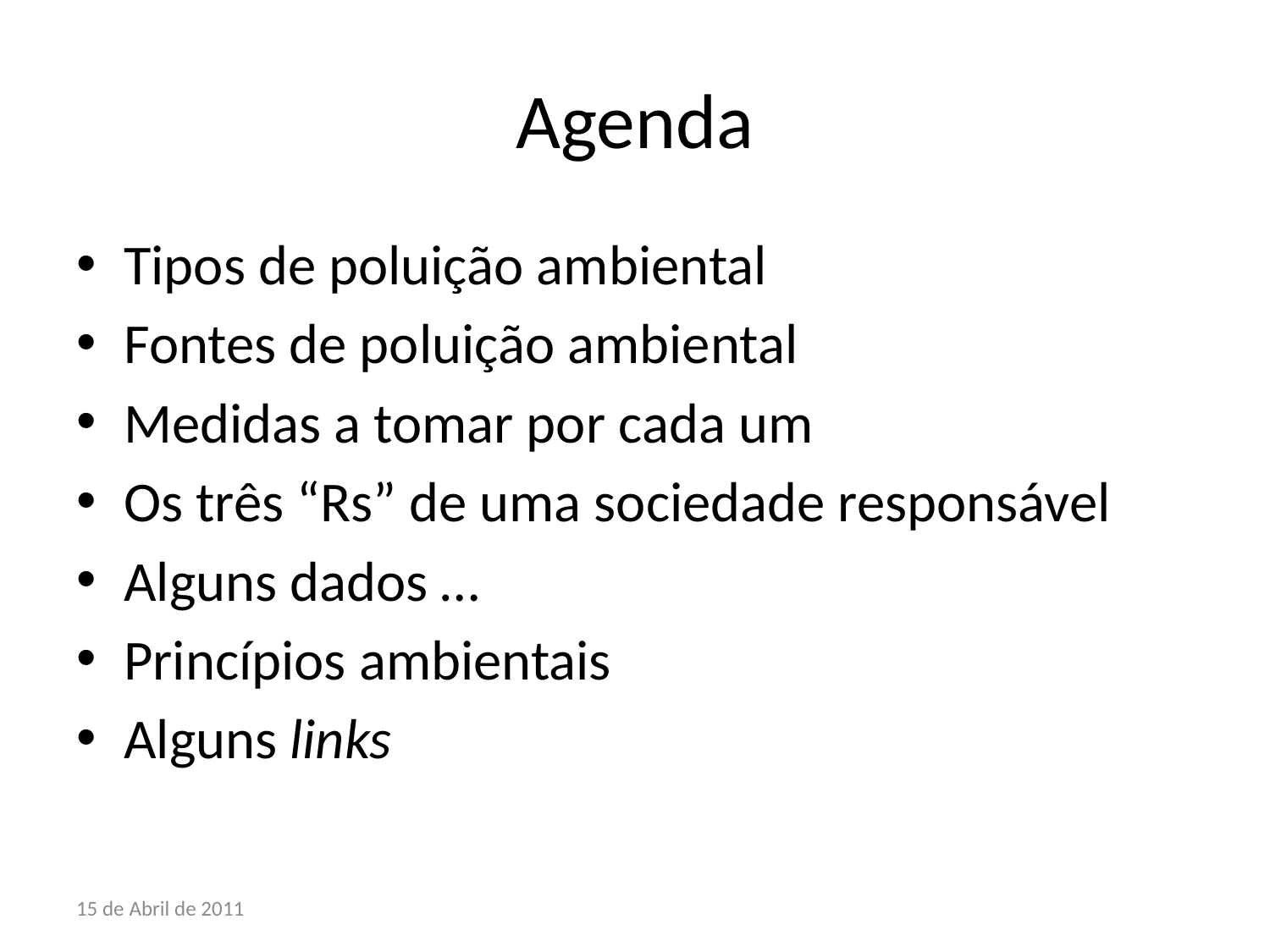

# Agenda
Tipos de poluição ambiental
Fontes de poluição ambiental
Medidas a tomar por cada um
Os três “Rs” de uma sociedade responsável
Alguns dados …
Princípios ambientais
Alguns links

15 de Abril de 2011
Proteja o Ambiente
2